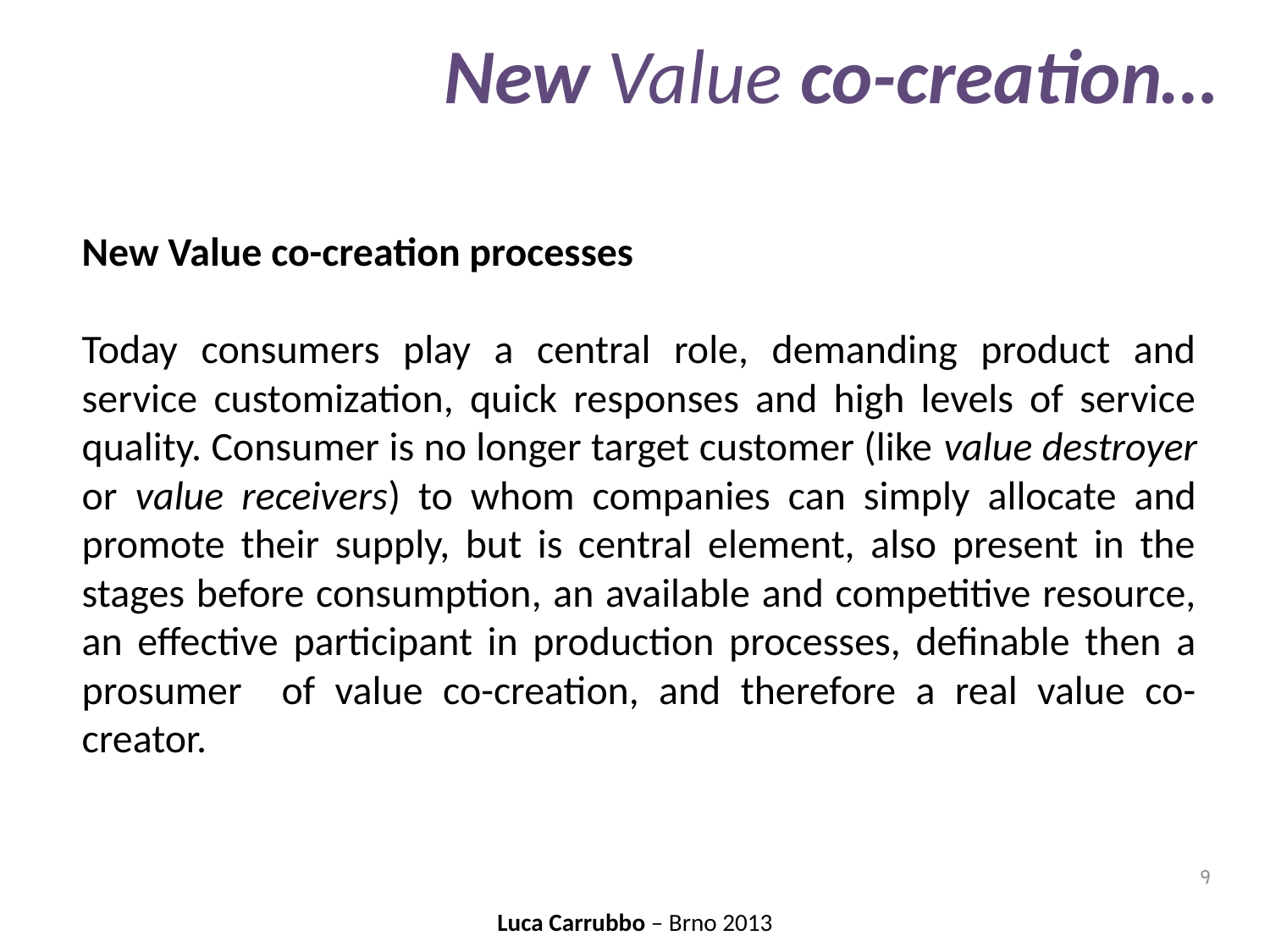

New Value co-creation…

New Value co-creation processes

Today consumers play a central role, demanding product and service customization, quick responses and high levels of service quality. Consumer is no longer target customer (like value destroyer or value receivers) to whom companies can simply allocate and promote their supply, but is central element, also present in the stages before consumption, an available and competitive resource, an effective participant in production processes, definable then a prosumer  of value co-creation, and therefore a real value co-creator.
9